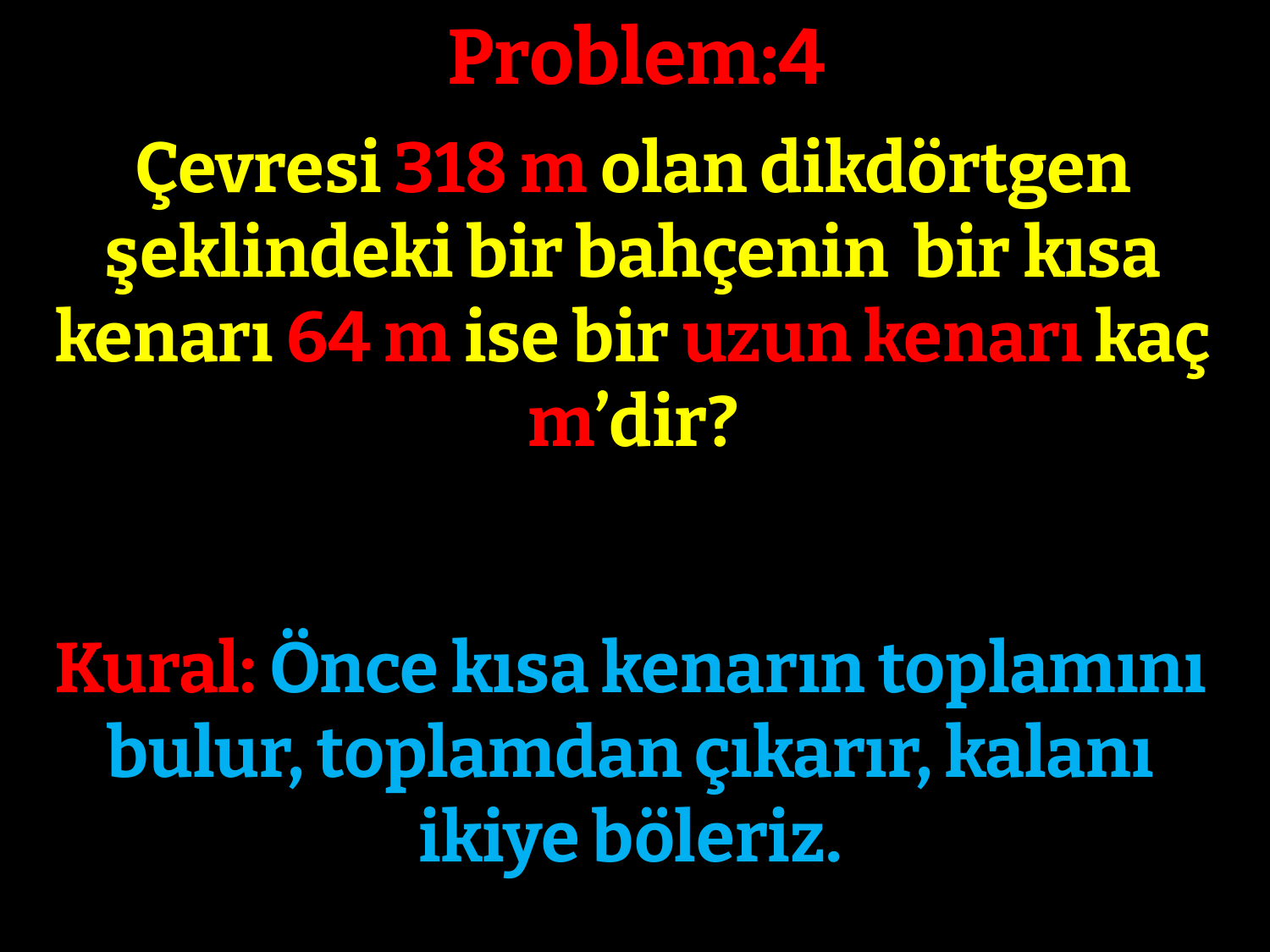

Problem:4
Çevresi 318 m olan dikdörtgen şeklindeki bir bahçenin  bir kısa kenarı 64 m ise bir uzun kenarı kaç m’dir?
#
Kural: Önce kısa kenarın toplamını bulur, toplamdan çıkarır, kalanı ikiye böleriz.